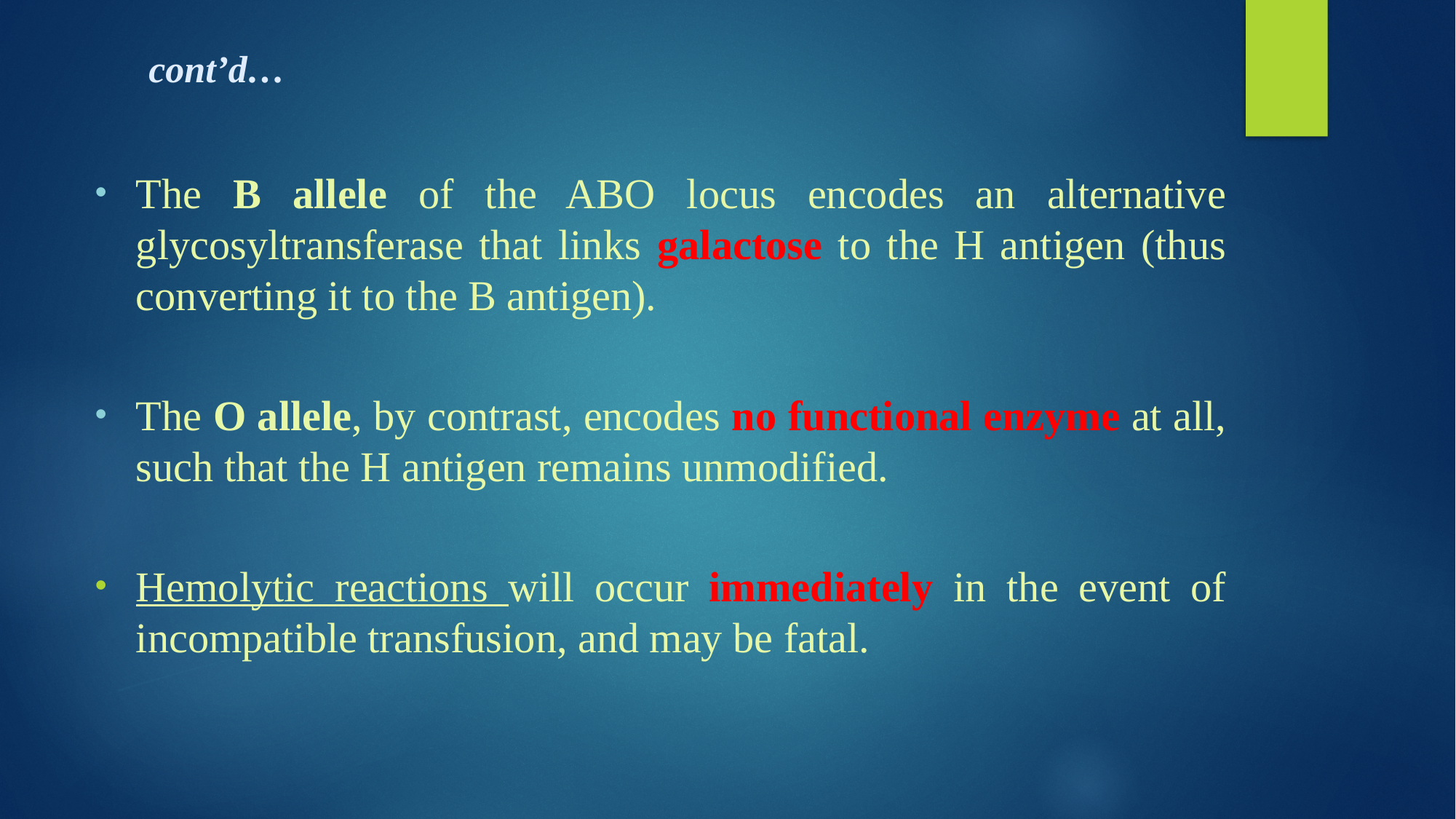

cont’d…
The B allele of the ABO locus encodes an alternative glycosyltransferase that links galactose to the H antigen (thus converting it to the B antigen).

The O allele, by contrast, encodes no functional enzyme at all, such that the H antigen remains unmodified.

Hemolytic reactions will occur immediately in the event of incompatible transfusion, and may be fatal.